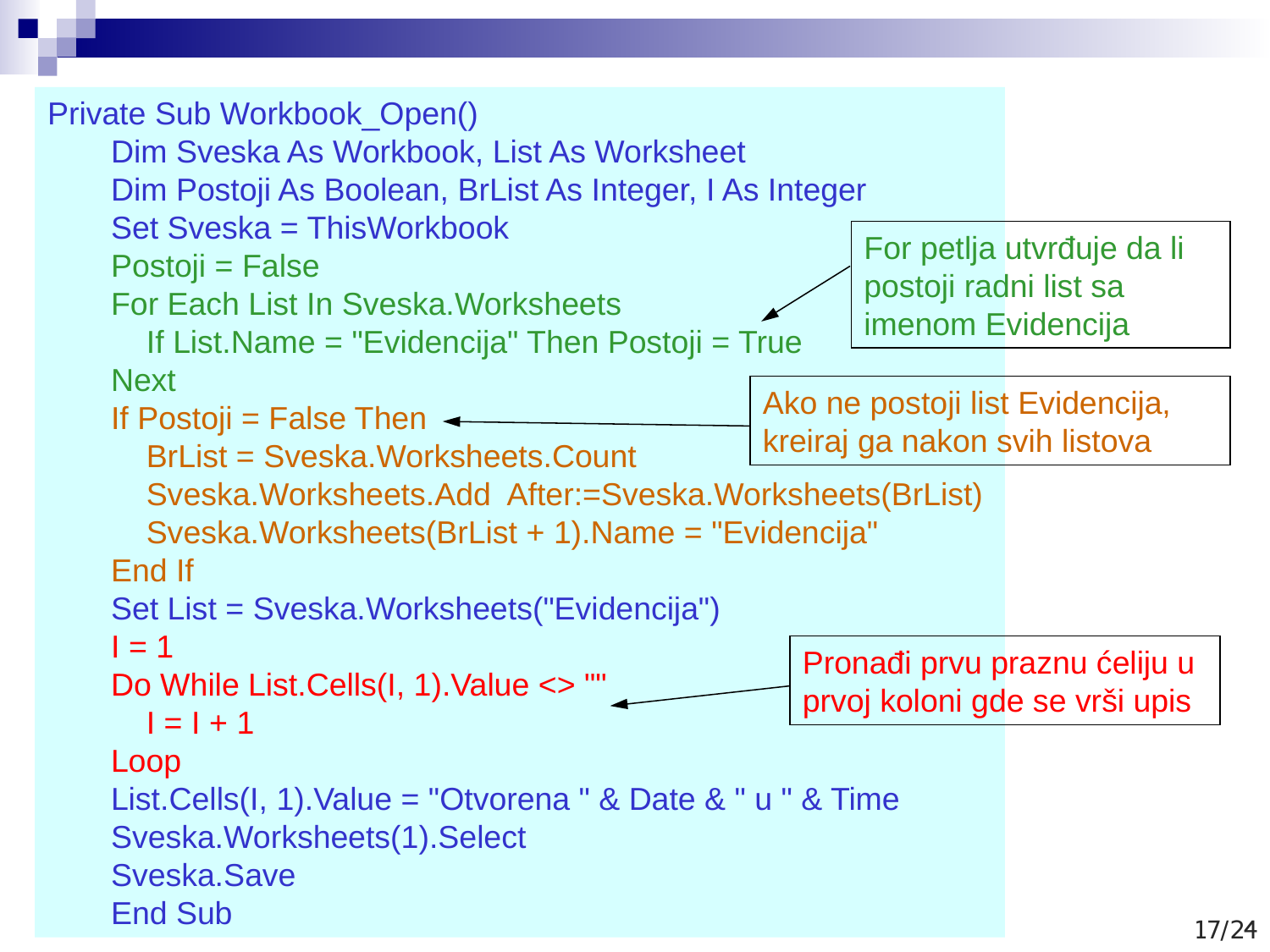

Private Sub Workbook_Open()
Dim Sveska As Workbook, List As Worksheet
Dim Postoji As Boolean, BrList As Integer, I As Integer
Set Sveska = ThisWorkbook
Postoji = False
For Each List In Sveska.Worksheets
    If List.Name = "Evidencija" Then Postoji = True
Next
If Postoji = False Then
    BrList = Sveska.Worksheets.Count
    Sveska.Worksheets.Add  After:=Sveska.Worksheets(BrList)
    Sveska.Worksheets(BrList + 1).Name = "Evidencija"
End If
Set List = Sveska.Worksheets("Evidencija")
I = 1
Do While List.Cells(I, 1).Value <> ""
    I = I + 1
Loop
List.Cells(I, 1).Value = "Otvorena " & Date & " u " & Time
Sveska.Worksheets(1).Select
Sveska.Save
End Sub
For petlja utvrđuje da li postoji radni list sa imenom Evidencija

Ako ne postoji list Evidencija, kreiraj ga nakon svih listova

Pronađi prvu praznu ćeliju u prvoj koloni gde se vrši upis

17/24